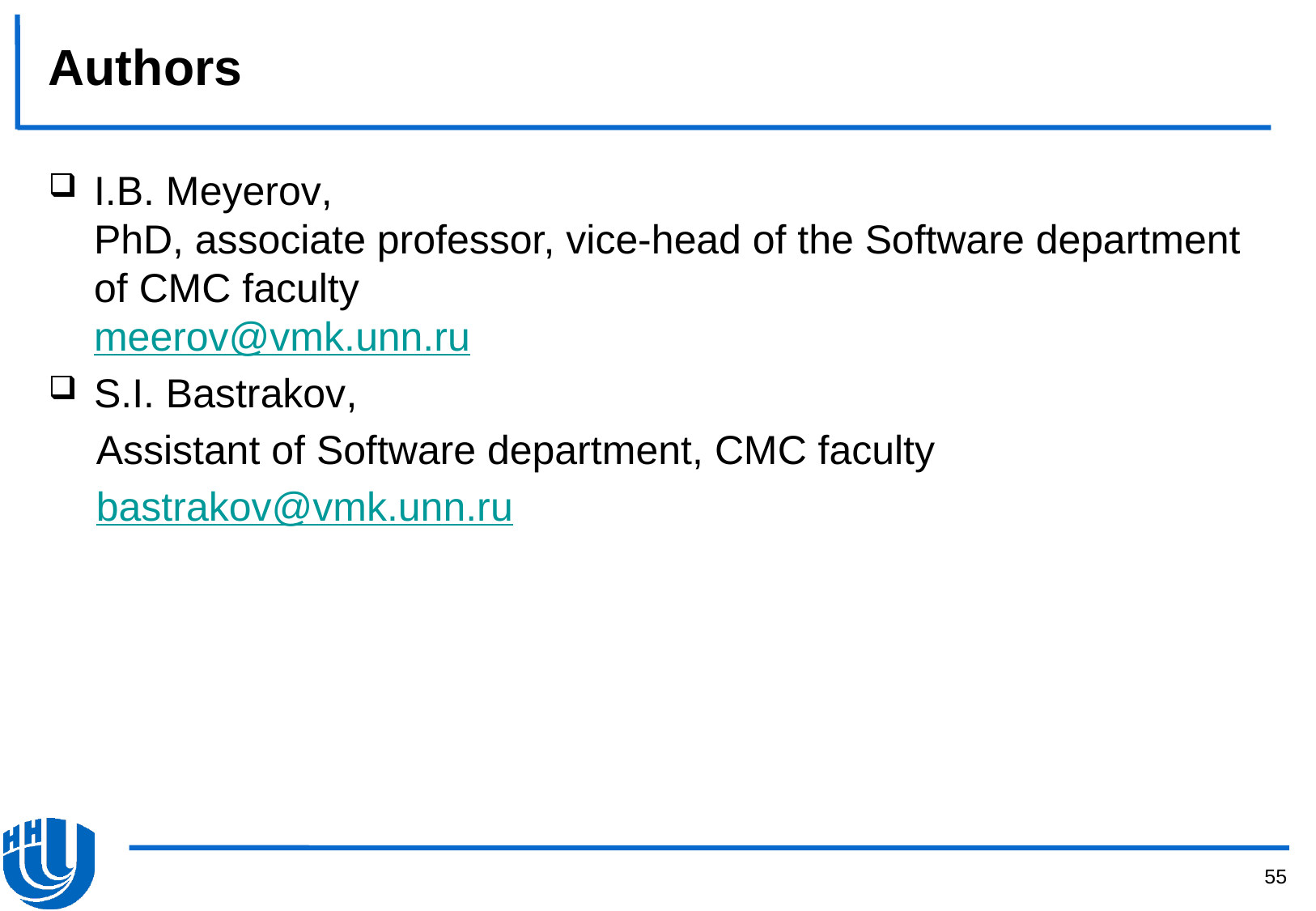

# Authors
I.B. Meyerov,
PhD, associate professor, vice-head of the Software department of CMC faculty
meerov@vmk.unn.ru
S.I. Bastrakov,
Assistant of Software department, CMC faculty
	bastrakov@vmk.unn.ru